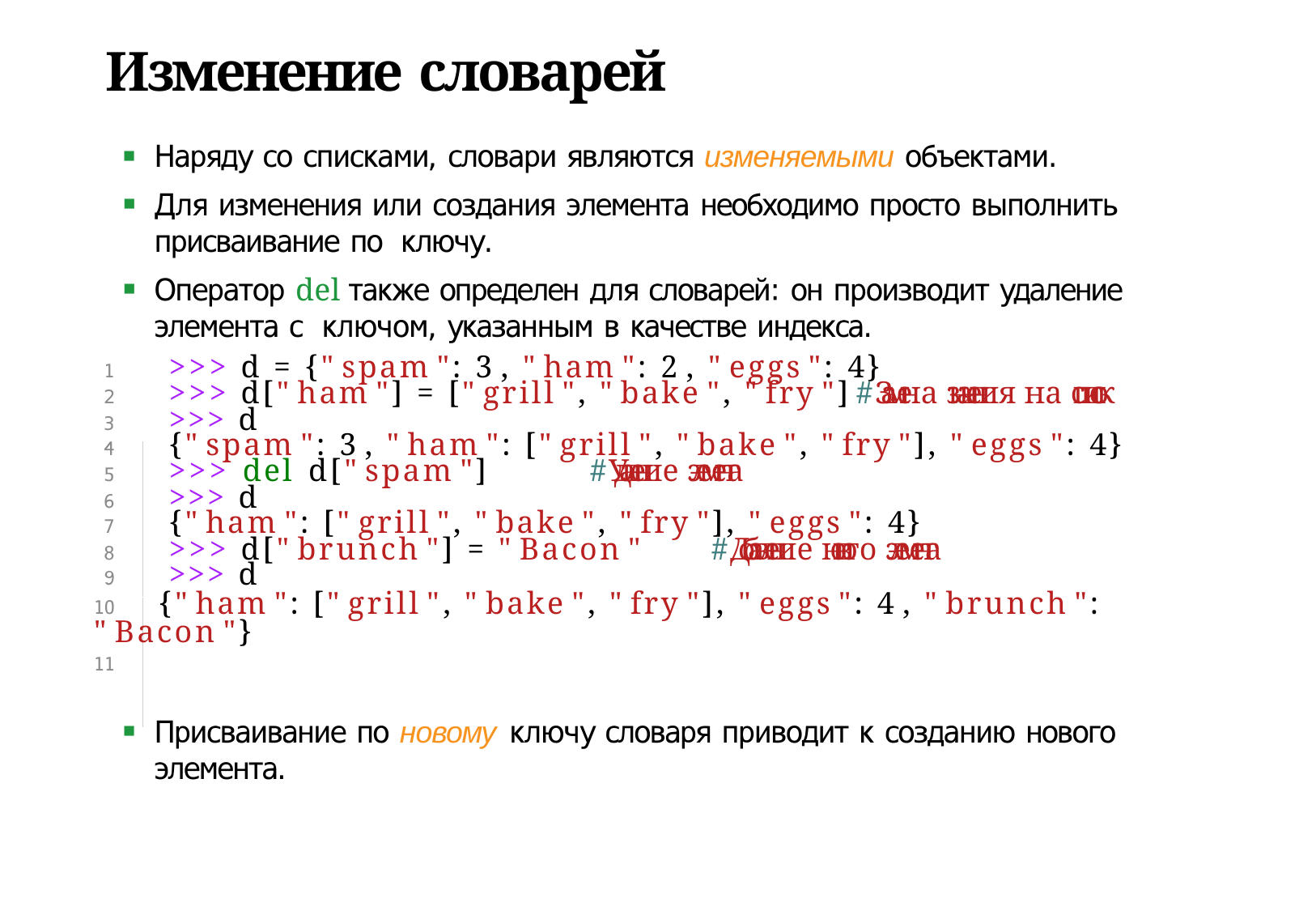

# Изменение словарей
Наряду со списками, словари являются изменяемыми объектами.
Для изменения или создания элемента необходимо просто выполнить присваивание по  ключу.
Оператор del также определен для словарей: он производит удаление элемента с  ключом, указанным в качестве индекса.
1	>>> d = {" spam ": 3 , " ham ": 2 , " eggs ": 4}
2	>>> d[" ham "] = [" grill ", " bake ", " fry "]	#Замена значения на список
3	>>> d
4	{" spam ": 3 , " ham ": [" grill ", " bake ", " fry "], " eggs ": 4}
5	>>>  del  d[" spam "]	#Удаление элемента
6	>>> d
7	{" ham ": [" grill ", " bake ", " fry "], " eggs ": 4}
8	>>> d[" brunch "] = " Bacon "	#Добавление нового элемента
9	>>> d
10	{" ham ": [" grill ", " bake ", " fry "], " eggs ": 4 , " brunch ": " Bacon "}
11

Присваивание по новому ключу словаря приводит к созданию нового элемента.